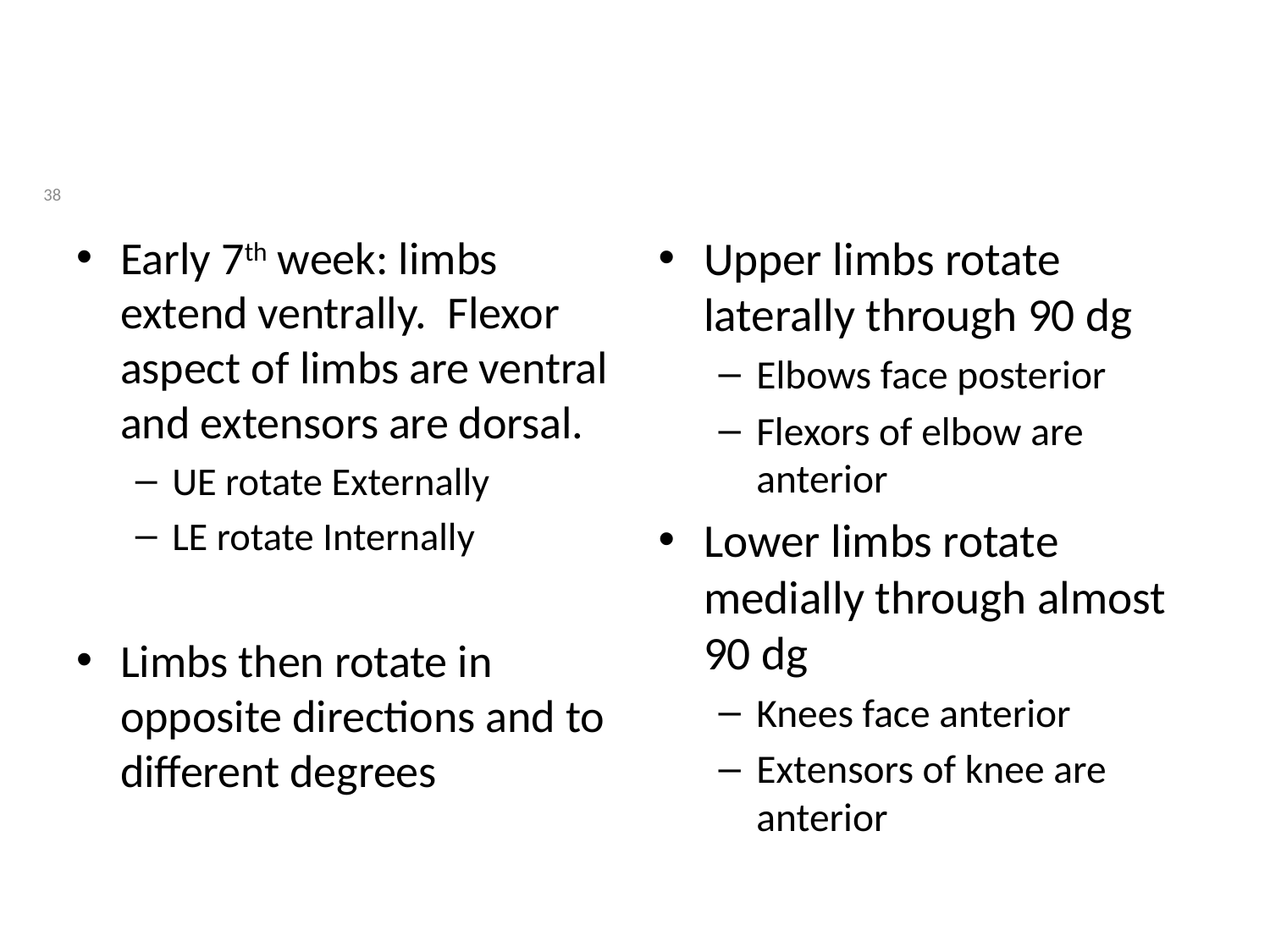

#
38
Early 7th week: limbs extend ventrally.  Flexor aspect of limbs are ventral and extensors are dorsal.
UE rotate Externally
LE rotate Internally

Limbs then rotate in opposite directions and to different degrees
Upper limbs rotate laterally through 90 dg
Elbows face posterior
Flexors of elbow are anterior
Lower limbs rotate medially through almost 90 dg
Knees face anterior
Extensors of knee are anterior